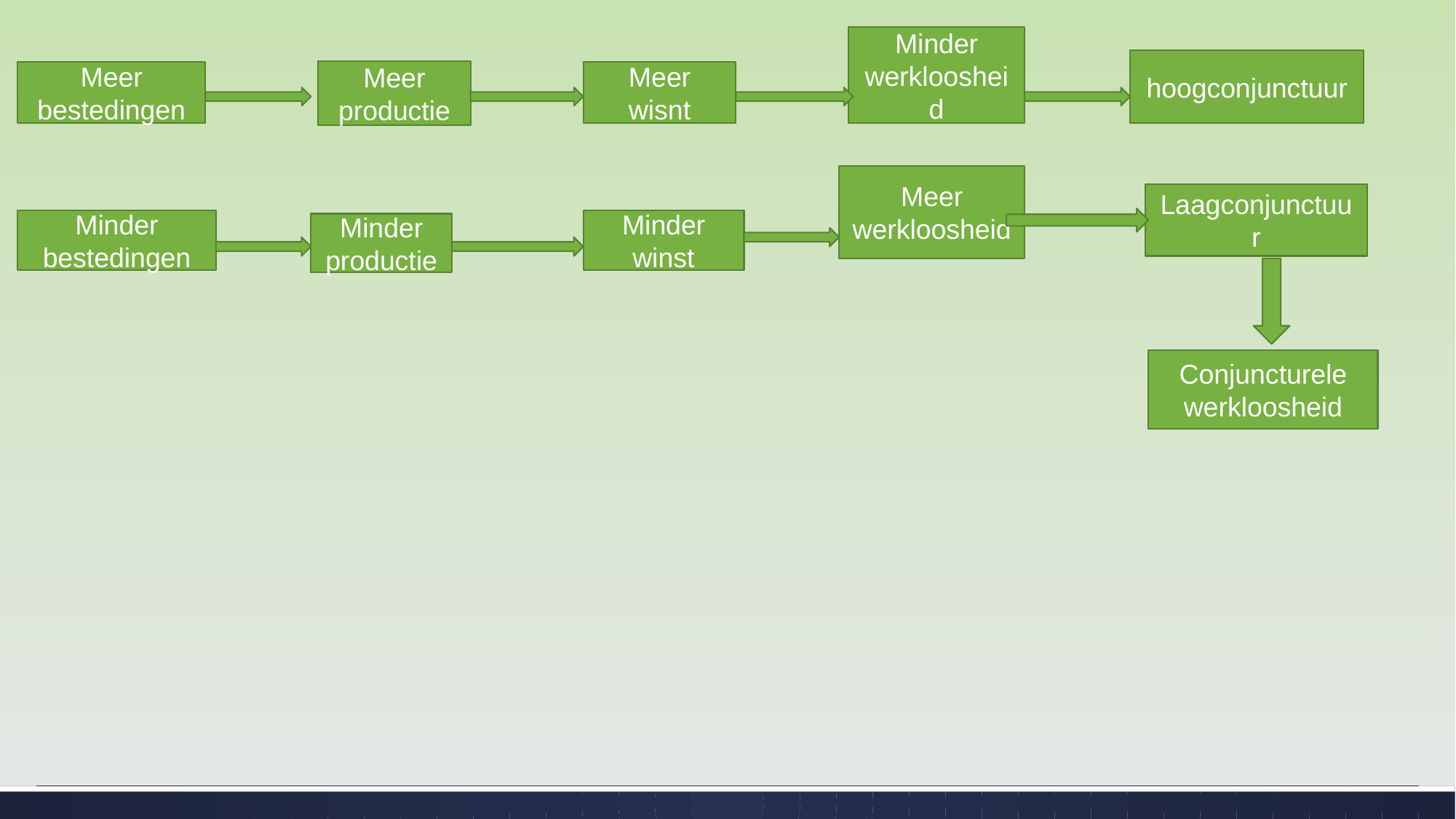

Minder werkloosheid
hoogconjunctuur
Meer productie
Meer bestedingen
Meer wisnt

Meer werkloosheid
Laagconjunctuur

Minder bestedingen
Minder winst
Minder productie

Conjuncturele werkloosheid